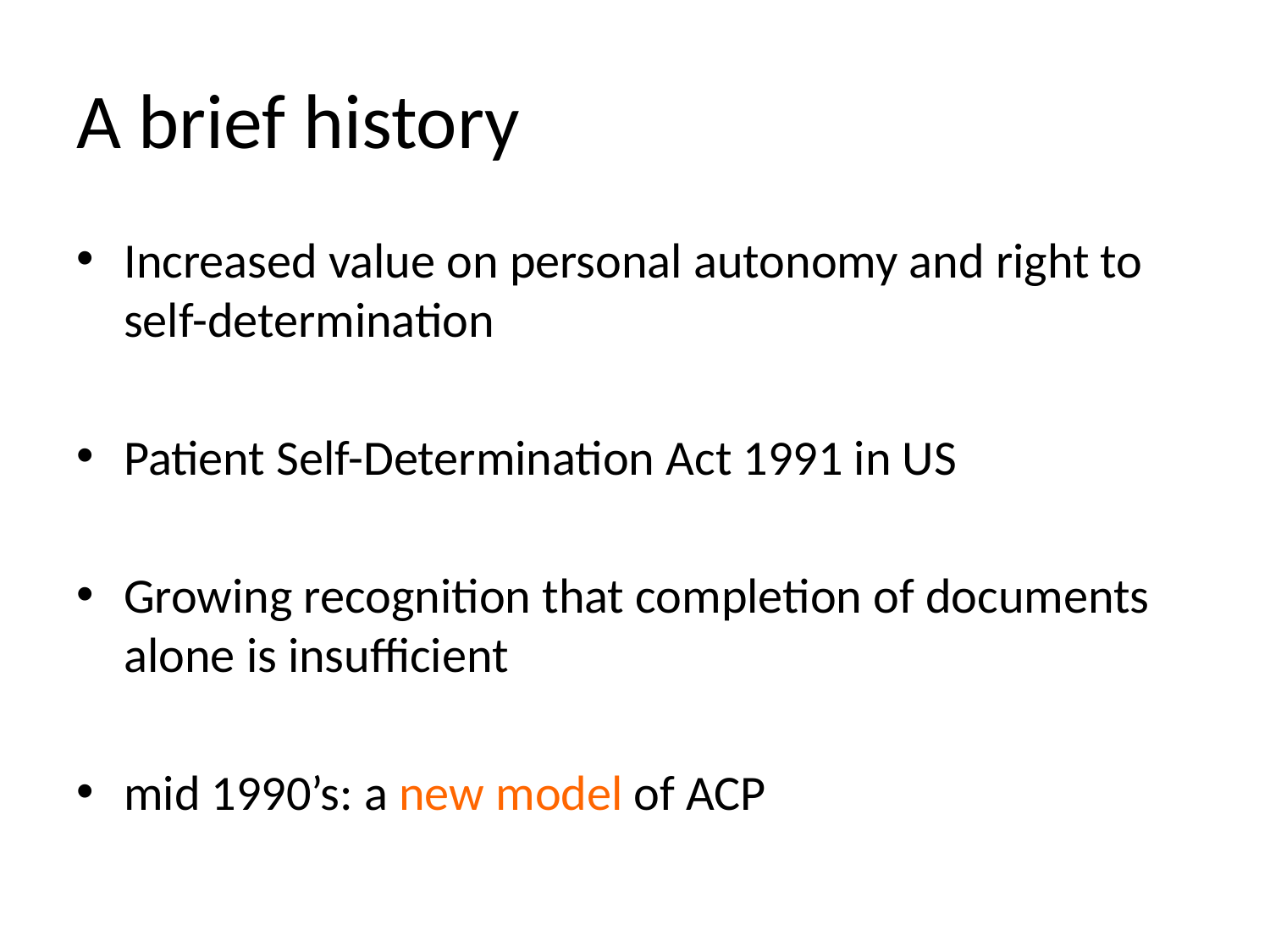

# A brief history
Increased value on personal autonomy and right to self-determination

Patient Self-Determination Act 1991 in US

Growing recognition that completion of documents alone is insufficient

mid 1990’s: a new model of ACP